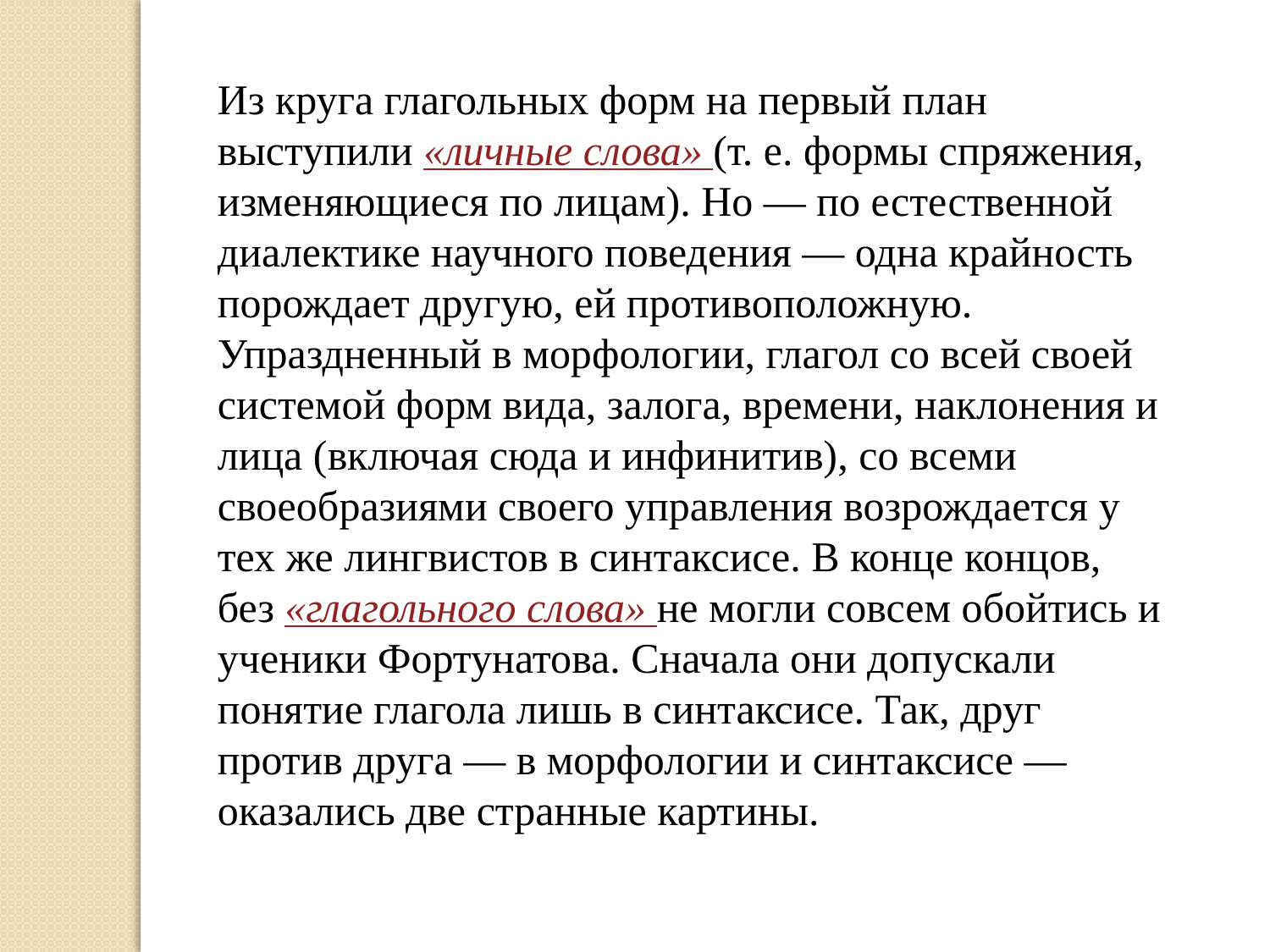

Из круга глагольных форм на первый план выступили «личные слова» (т. е. формы спряжения, изменяющиеся по лицам). Но — по естественной диалектике научного поведения — одна крайность порождает другую, ей противоположную. Упраздненный в морфологии, глагол со всей своей системой форм вида, залога, времени, наклонения и лица (включая сюда и инфинитив), со всеми своеобразиями своего управления возрождается у тех же лингвистов в синтаксисе. В конце концов, без «глагольного слова» не могли совсем обойтись и ученики Фортунатова. Сначала они допускали понятие глагола лишь в синтаксисе. Так, друг против друга — в морфологии и синтаксисе — оказались две странные картины.